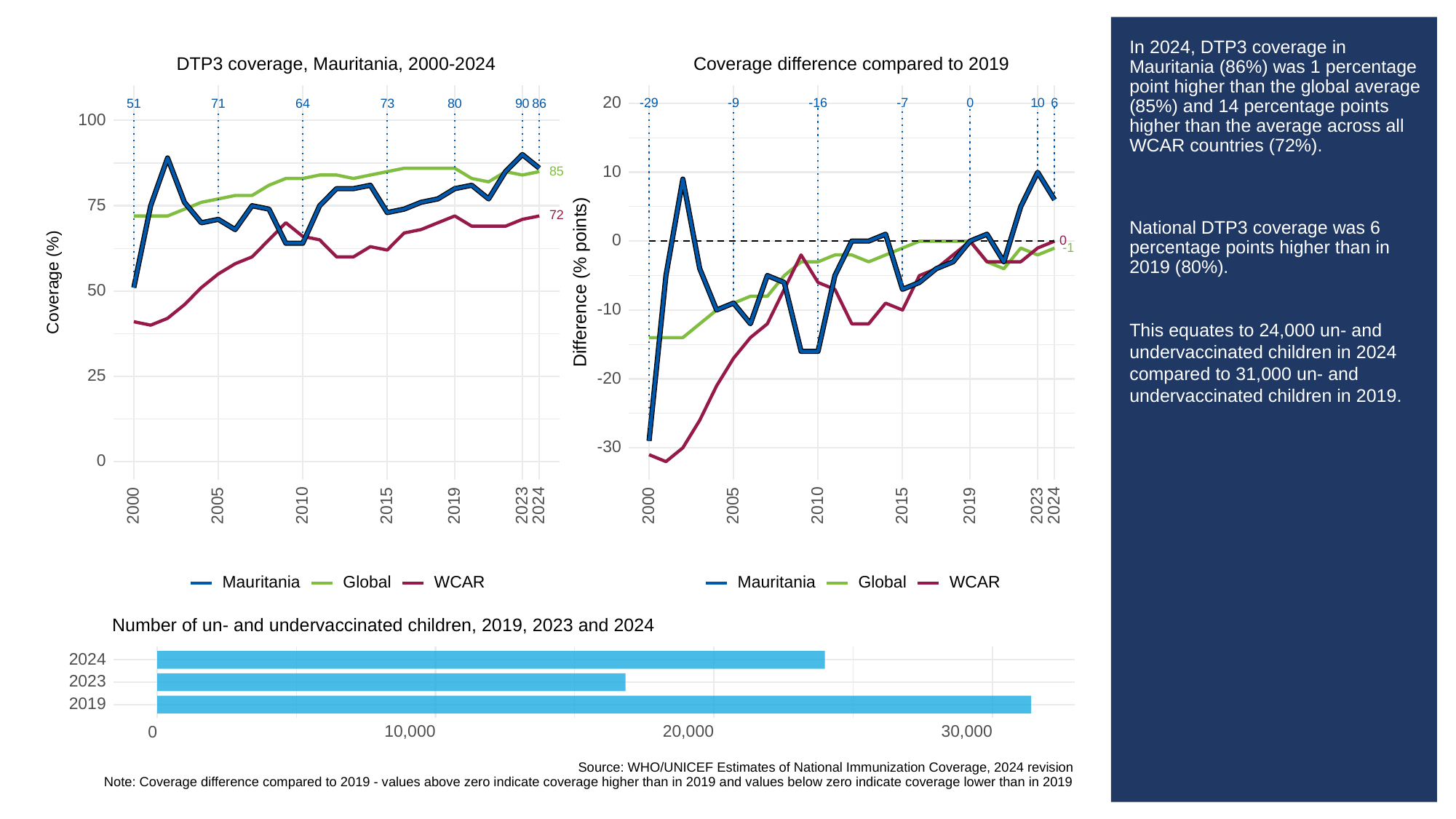

# In 2024, DTP3 coverage in Mauritania (86%) was 1 percentage point higher than the global average (85%) and 14 percentage points higher than the average across all WCAR countries (72%).

National DTP3 coverage was 6 percentage points higher than in 2019 (80%).

This equates to 24,000 un- and undervaccinated children in 2024 compared to 31,000 un- and undervaccinated children in 2019.

Coverage difference compared to 2019
DTP3 coverage, Mauritania, 2000-2024

20
-29
-9
-16
0
10
6
-7
73
51
64
80
90
86
71

100

10
85

75

72

0
0

-1

Difference (% points)
Coverage (%)

50

-10

25
-20

-30

0

2023
2023
2000
2005
2010
2015
2019
2024
2000
2005
2010
2015
2019
2024
Global
WCAR
Global
WCAR
Mauritania
Mauritania

Number of un- and undervaccinated children, 2019, 2023 and 2024

2024

2023

2019

10,000
20,000
30,000
0
Source: WHO/UNICEF Estimates of National Immunization Coverage, 2024 revision
Note: Coverage difference compared to 2019 - values above zero indicate coverage higher than in 2019 and values below zero indicate coverage lower than in 2019